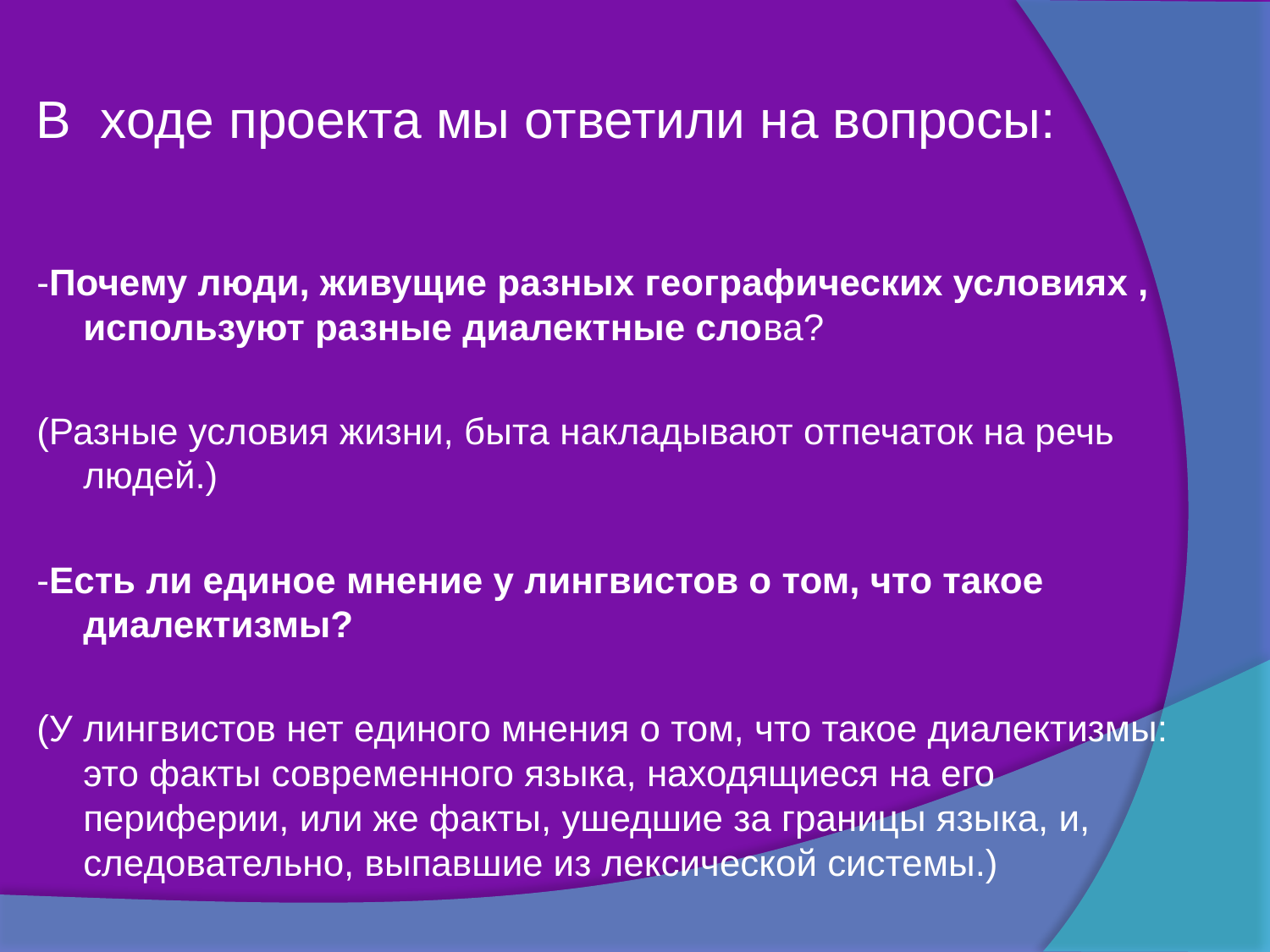

# В  ходе проекта мы ответили на вопросы:

-Почему люди, живущие разных географических условиях , используют разные диалектные слова?

(Разные условия жизни, быта накладывают отпечаток на речь людей.)

-Есть ли единое мнение у лингвистов о том, что такое диалектизмы?

(У лингвистов нет единого мнения о том, что такое диалектизмы: это факты современного языка, находящиеся на его периферии, или же факты, ушедшие за границы языка, и, следовательно, выпавшие из лексической системы.)